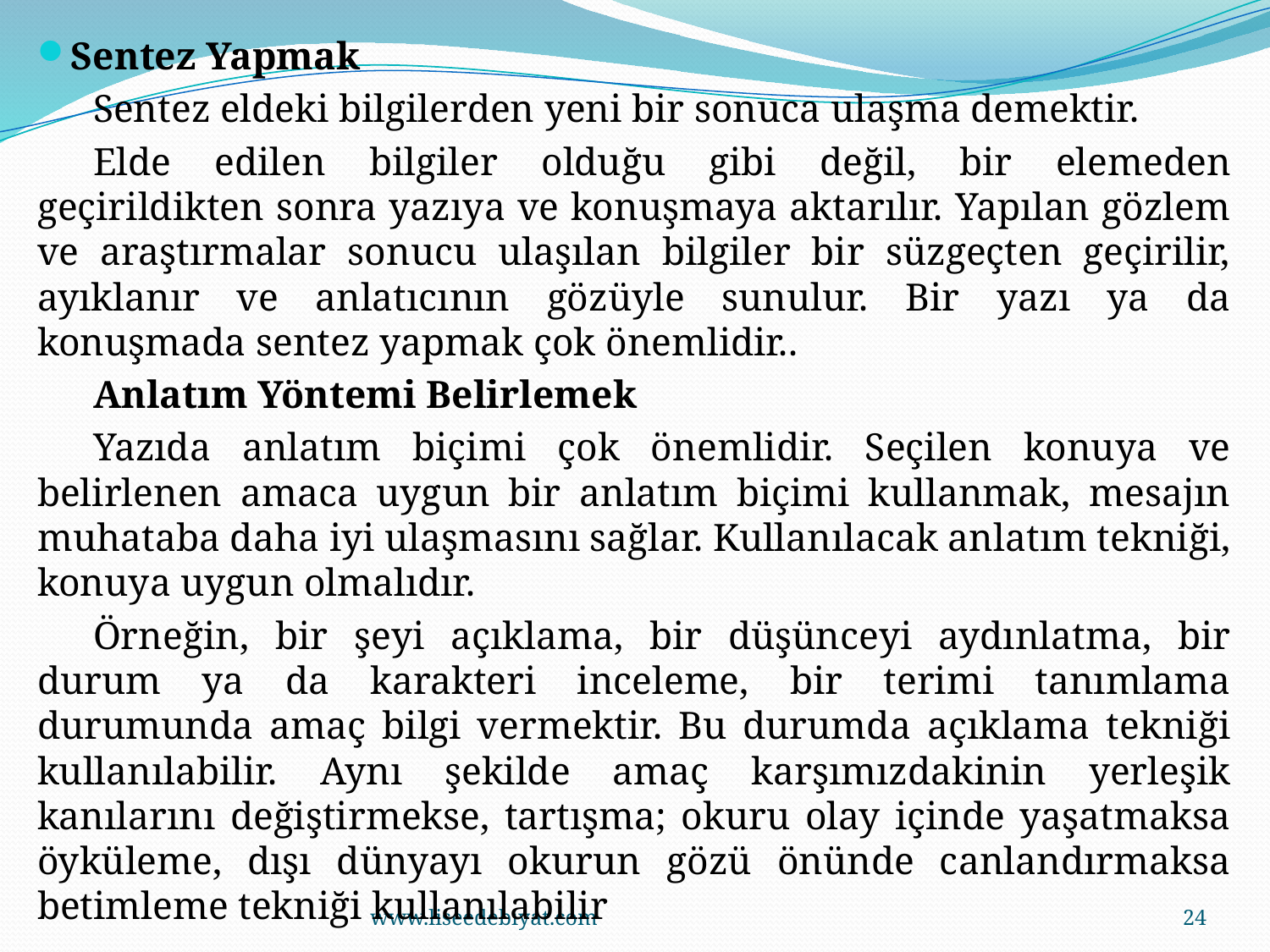

Sentez Yapmak
Sentez eldeki bilgilerden yeni bir sonuca ulaşma demektir.
Elde edilen bilgiler olduğu gibi değil, bir elemeden geçirildikten sonra yazıya ve konuşmaya aktarılır. Yapılan gözlem ve araştırmalar sonucu ulaşılan bilgiler bir süzgeçten geçirilir, ayıklanır ve anlatıcının gözüyle sunulur. Bir yazı ya da konuşmada sentez yapmak çok önemlidir..
Anlatım Yöntemi Belirlemek
Yazıda anlatım biçimi çok önemlidir. Seçilen konuya ve belirlenen amaca uygun bir anlatım biçimi kullanmak, mesajın muhataba daha iyi ulaşmasını sağlar. Kullanılacak anlatım tekniği, konuya uygun olmalıdır.
Örneğin, bir şeyi açıklama, bir düşünceyi aydınlatma, bir durum ya da karakteri inceleme, bir terimi tanımlama durumunda amaç bilgi vermektir. Bu durumda açıklama tekniği kullanılabilir. Aynı şekilde amaç karşımızdakinin yerleşik kanılarını değiştirmekse, tartışma; okuru olay içinde yaşatmaksa öyküleme, dışı dünyayı okurun gözü önünde canlandırmaksa betimleme tekniği kullanılabilir

www.liseedebiyat.com
24